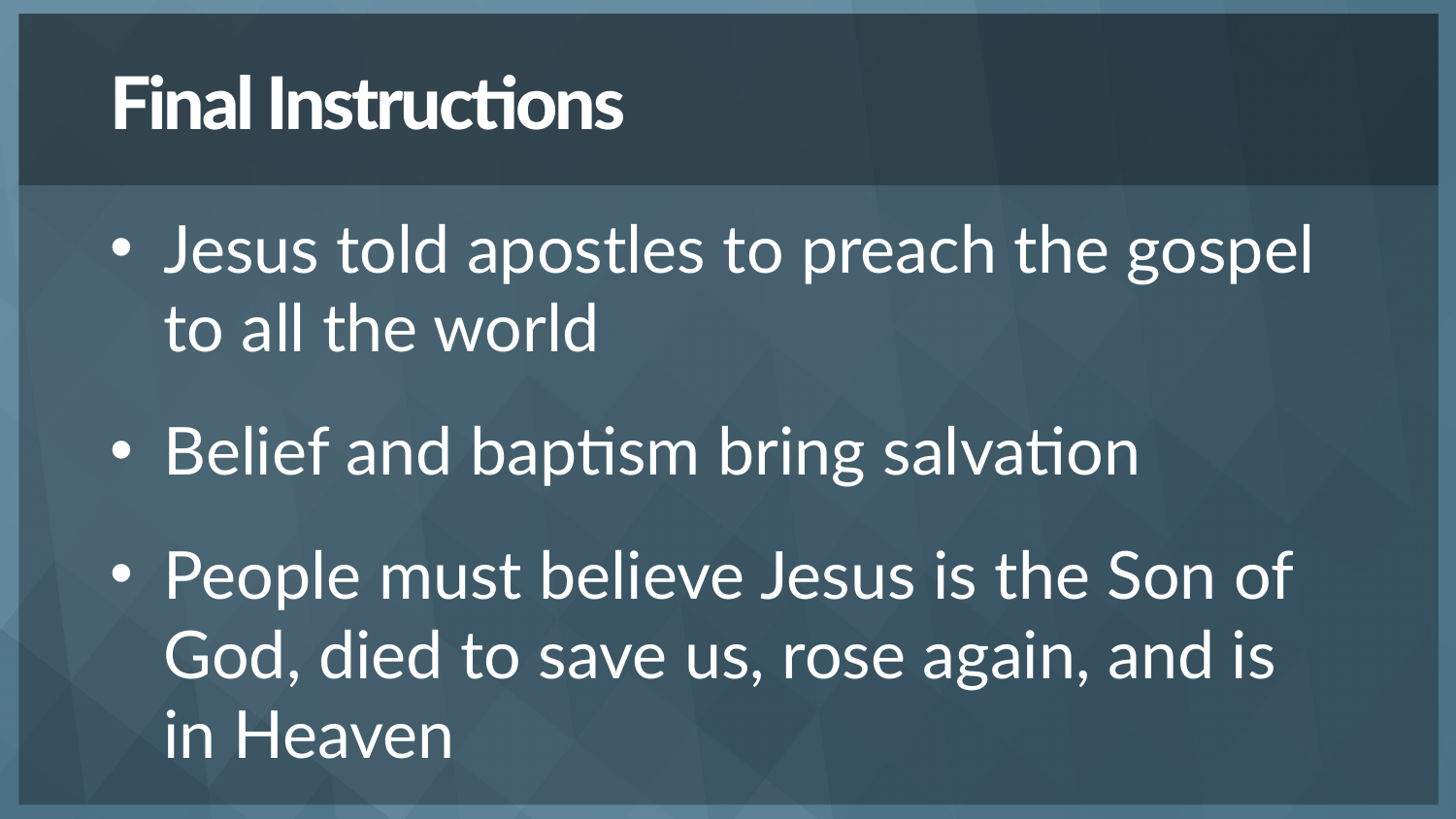

# Final Instructions
Jesus told apostles to preach the gospel to all the world
Belief and baptism bring salvation
People must believe Jesus is the Son of God, died to save us, rose again, and is in Heaven